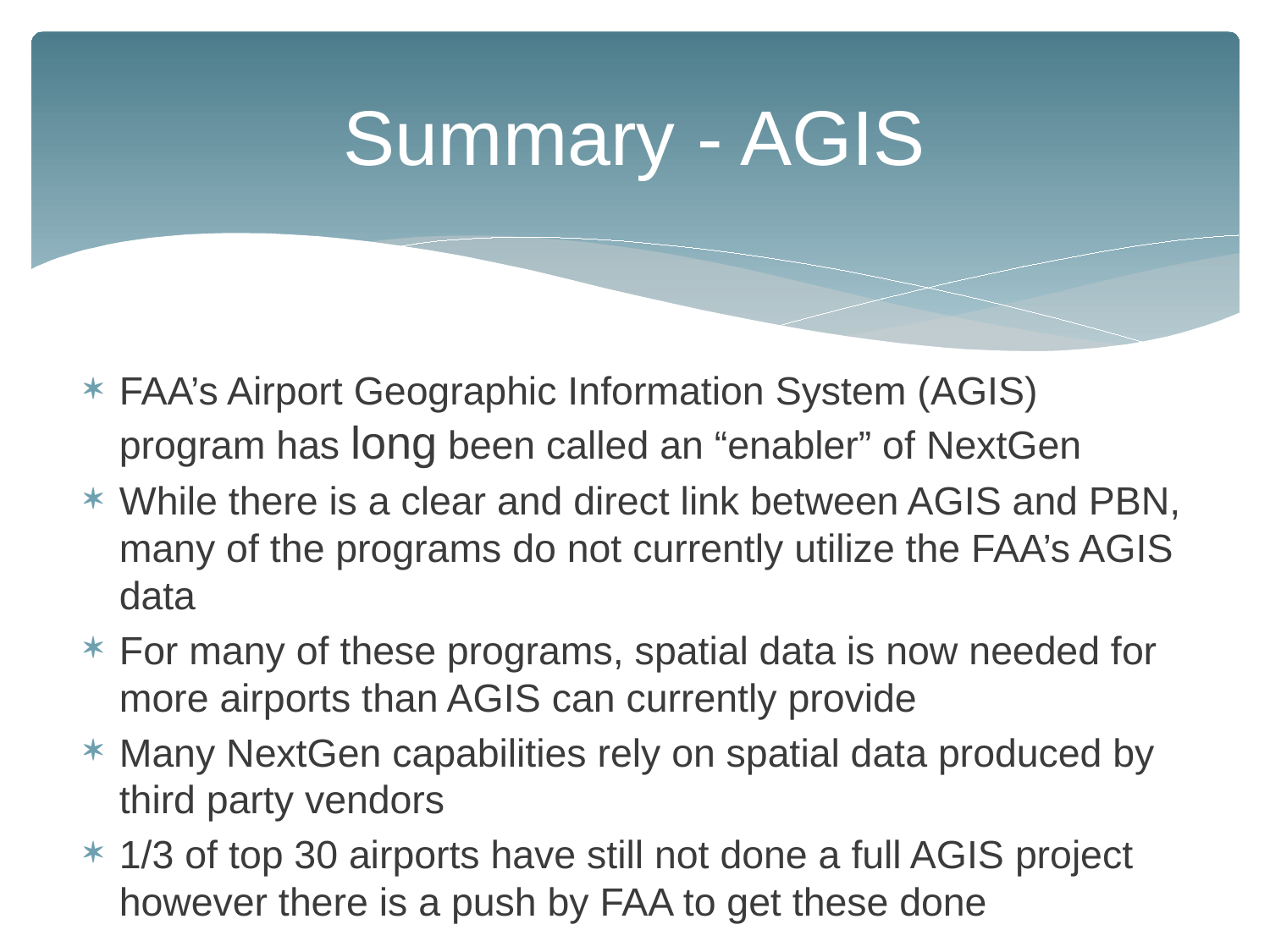

# Summary - AGIS
FAA’s Airport Geographic Information System (AGIS) program has long been called an “enabler” of NextGen
While there is a clear and direct link between AGIS and PBN, many of the programs do not currently utilize the FAA’s AGIS data
For many of these programs, spatial data is now needed for more airports than AGIS can currently provide
Many NextGen capabilities rely on spatial data produced by third party vendors
1/3 of top 30 airports have still not done a full AGIS project however there is a push by FAA to get these done